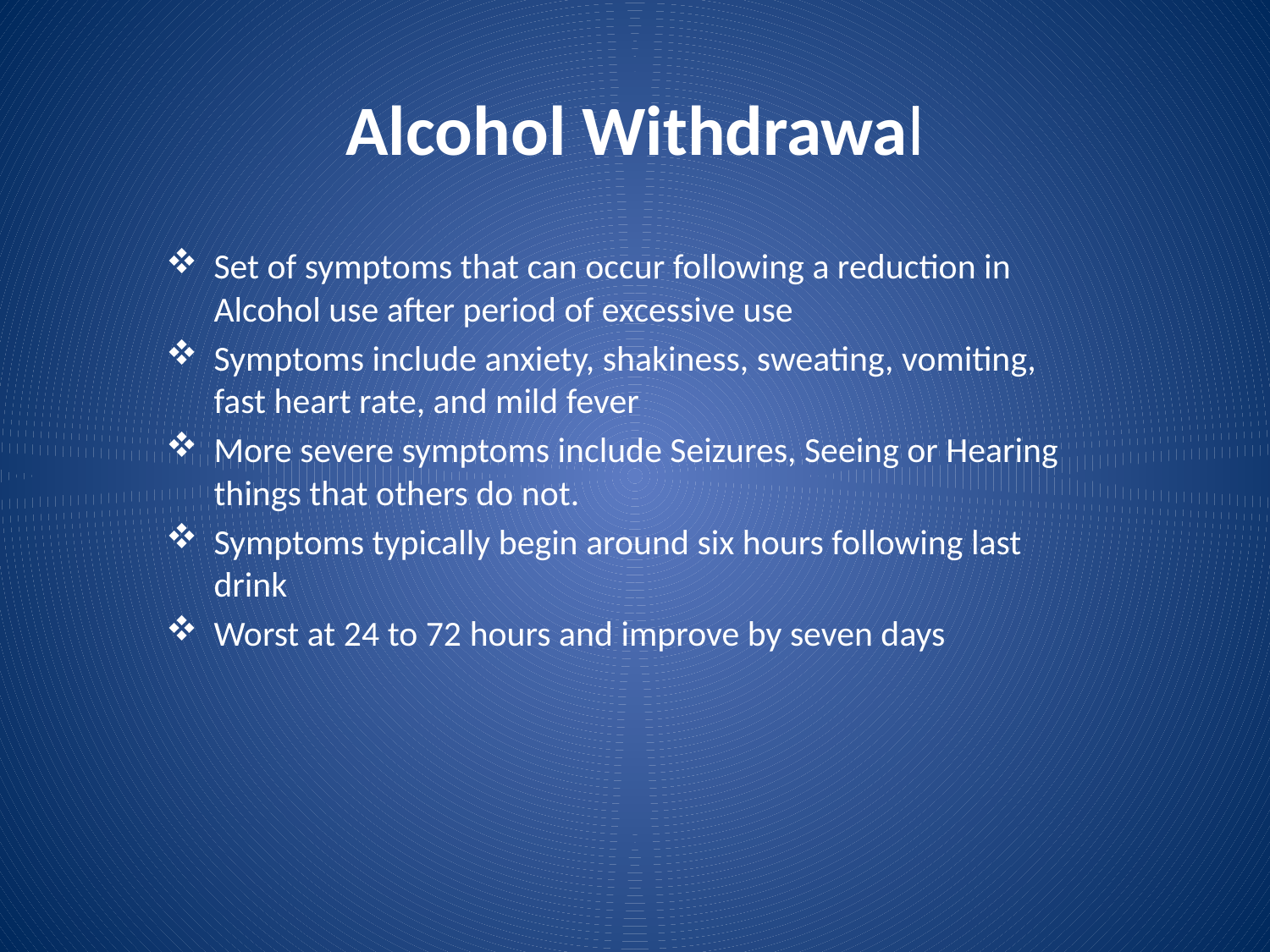

# Alcohol Withdrawal
Set of symptoms that can occur following a reduction in Alcohol use after period of excessive use
Symptoms include anxiety, shakiness, sweating, vomiting, fast heart rate, and mild fever
More severe symptoms include Seizures, Seeing or Hearing things that others do not.
Symptoms typically begin around six hours following last drink
Worst at 24 to 72 hours and improve by seven days